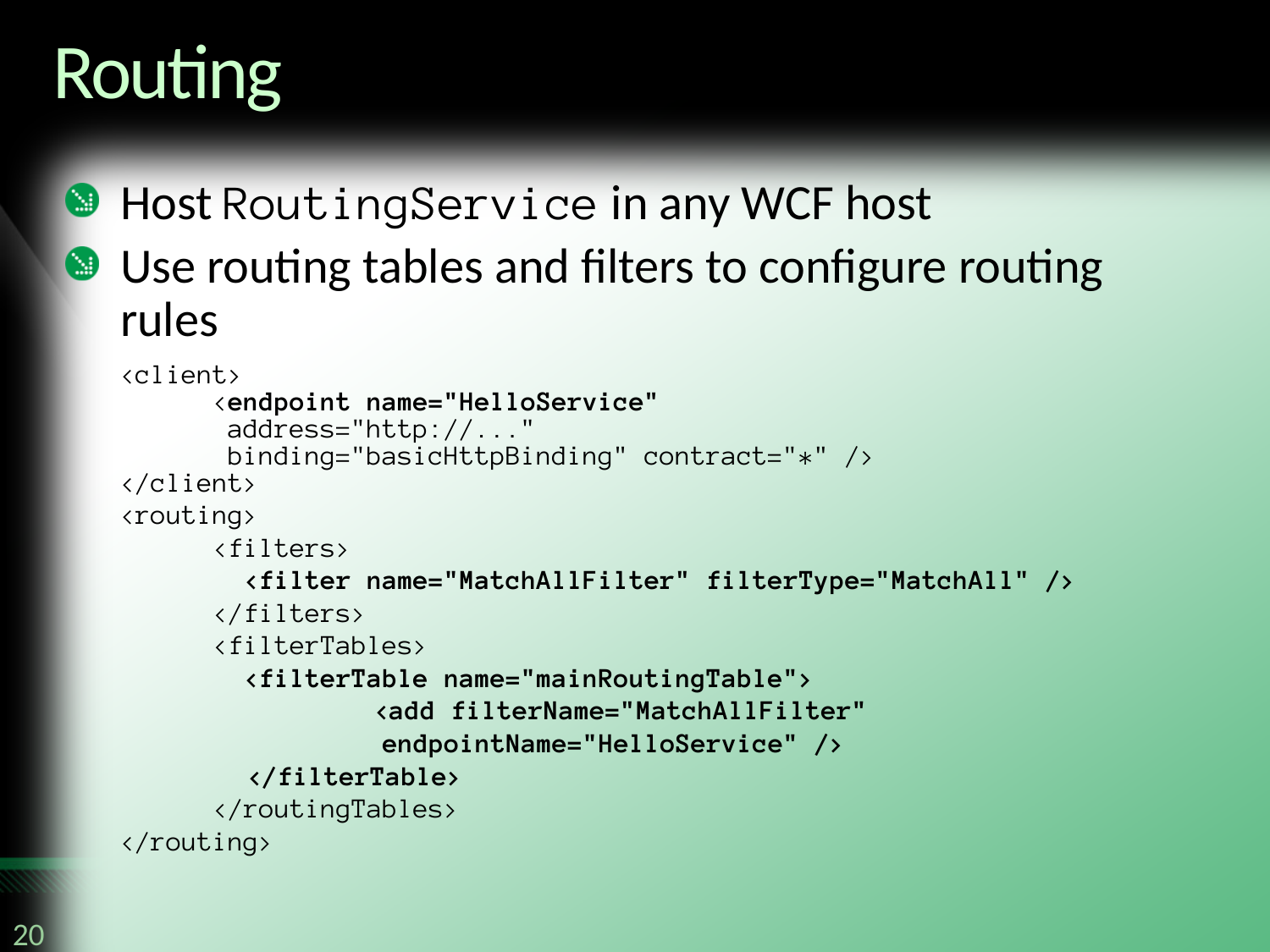

# Routing
Host RoutingService in any WCF host
Use routing tables and filters to configure routing rules
<client>
      <endpoint name="HelloService"
       address="http://..."
       binding="basicHttpBinding" contract="*" />
</client>
<routing>
      <filters>
        <filter name="MatchAllFilter" filterType="MatchAll" />
      </filters>
      <filterTables>
        <filterTable name="mainRoutingTable">
		<add filterName="MatchAllFilter"
                 endpointName="HelloService" />
	</filterTable>
      </routingTables>
</routing>
20